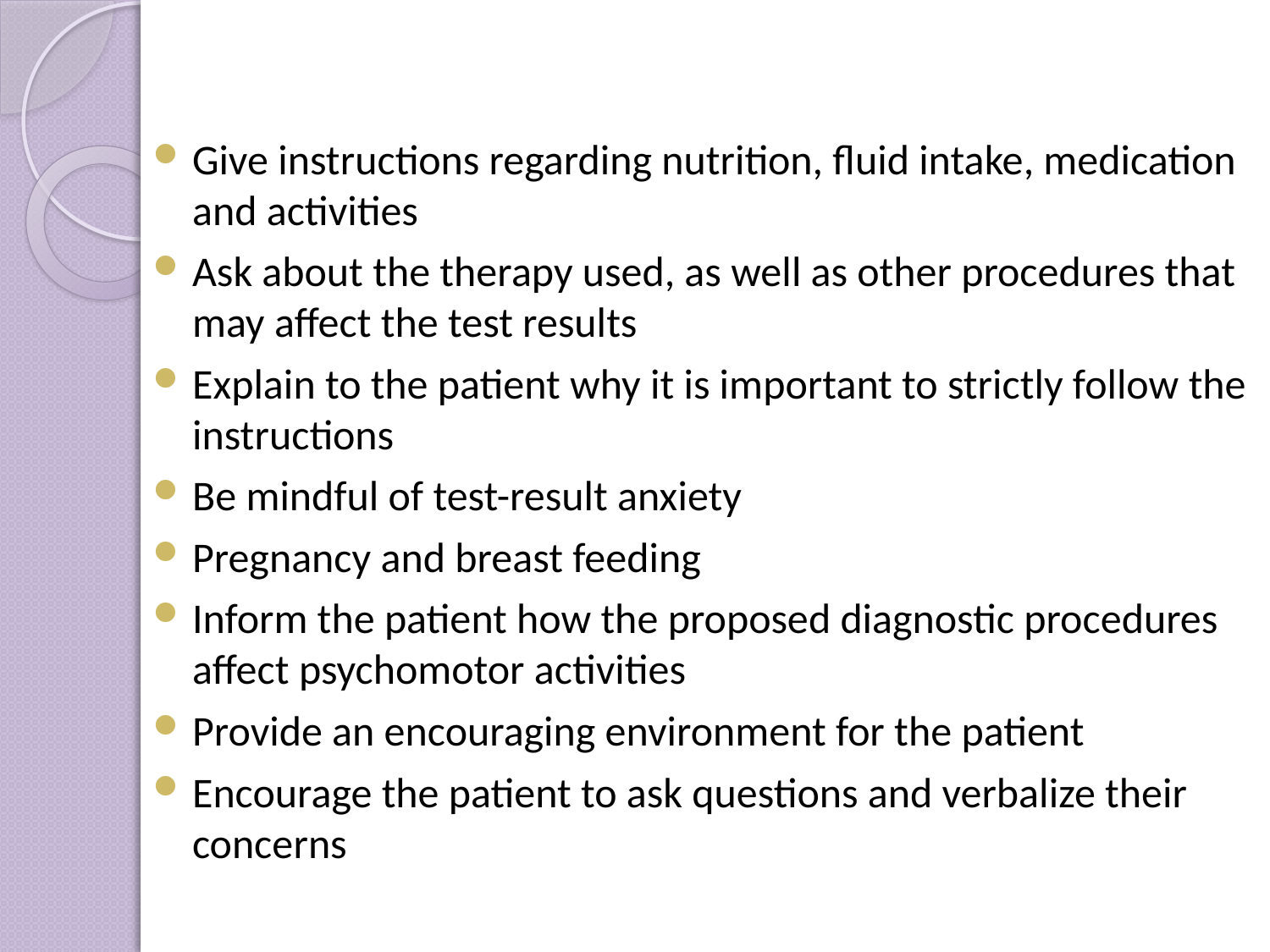

Give instructions regarding nutrition, fluid intake, medication and activities
Ask about the therapy used, as well as other procedures that may affect the test results
Explain to the patient why it is important to strictly follow the instructions
Be mindful of test-result anxiety
Pregnancy and breast feeding
Inform the patient how the proposed diagnostic procedures affect psychomotor activities
Provide an encouraging environment for the patient
Encourage the patient to ask questions and verbalize their concerns